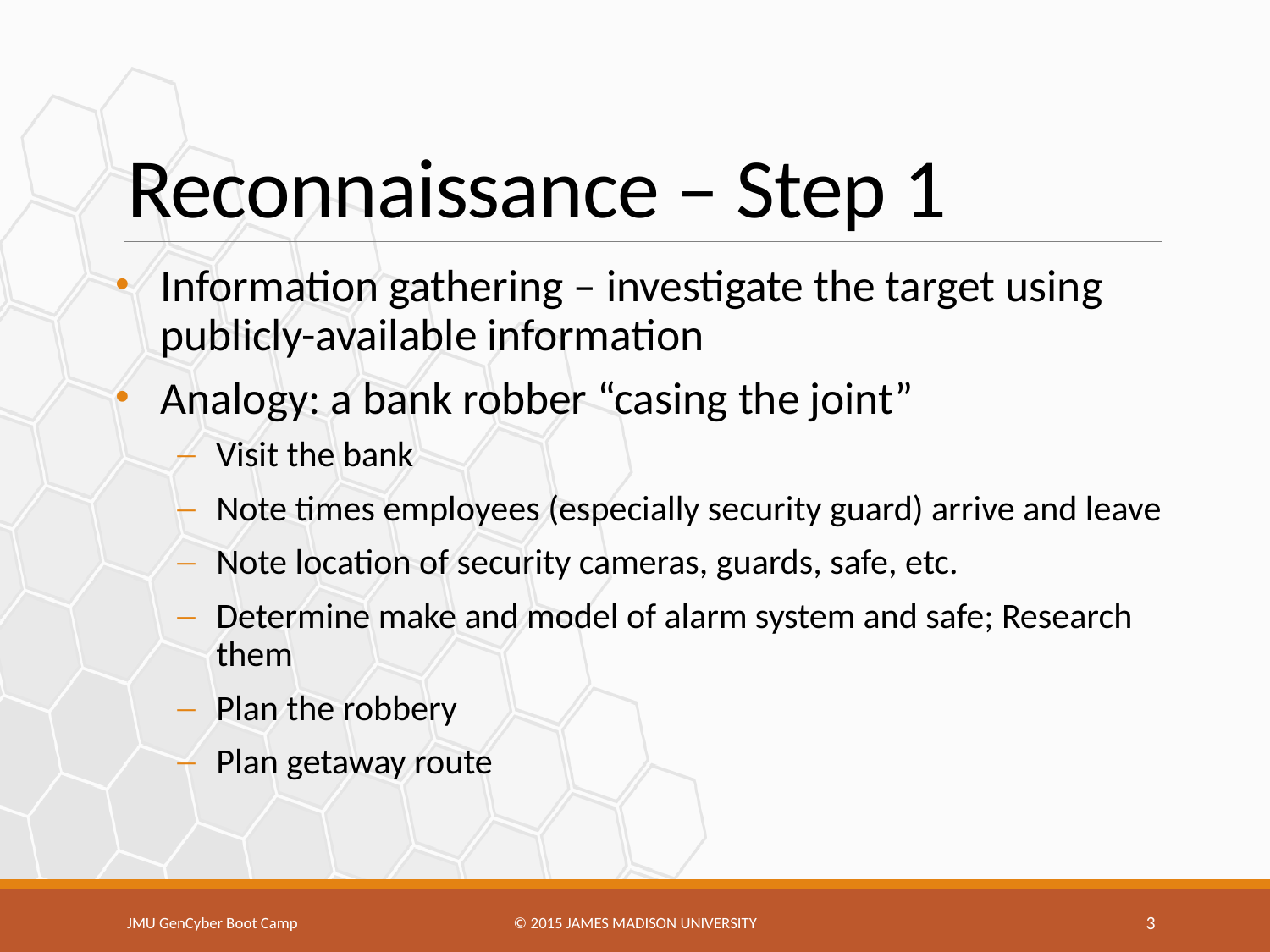

# Reconnaissance – Step 1
Information gathering – investigate the target using publicly-available information
Analogy: a bank robber “casing the joint”
Visit the bank
Note times employees (especially security guard) arrive and leave
Note location of security cameras, guards, safe, etc.
Determine make and model of alarm system and safe; Research them
Plan the robbery
Plan getaway route
JMU GenCyber Boot Camp
© 2015 James Madison university
3